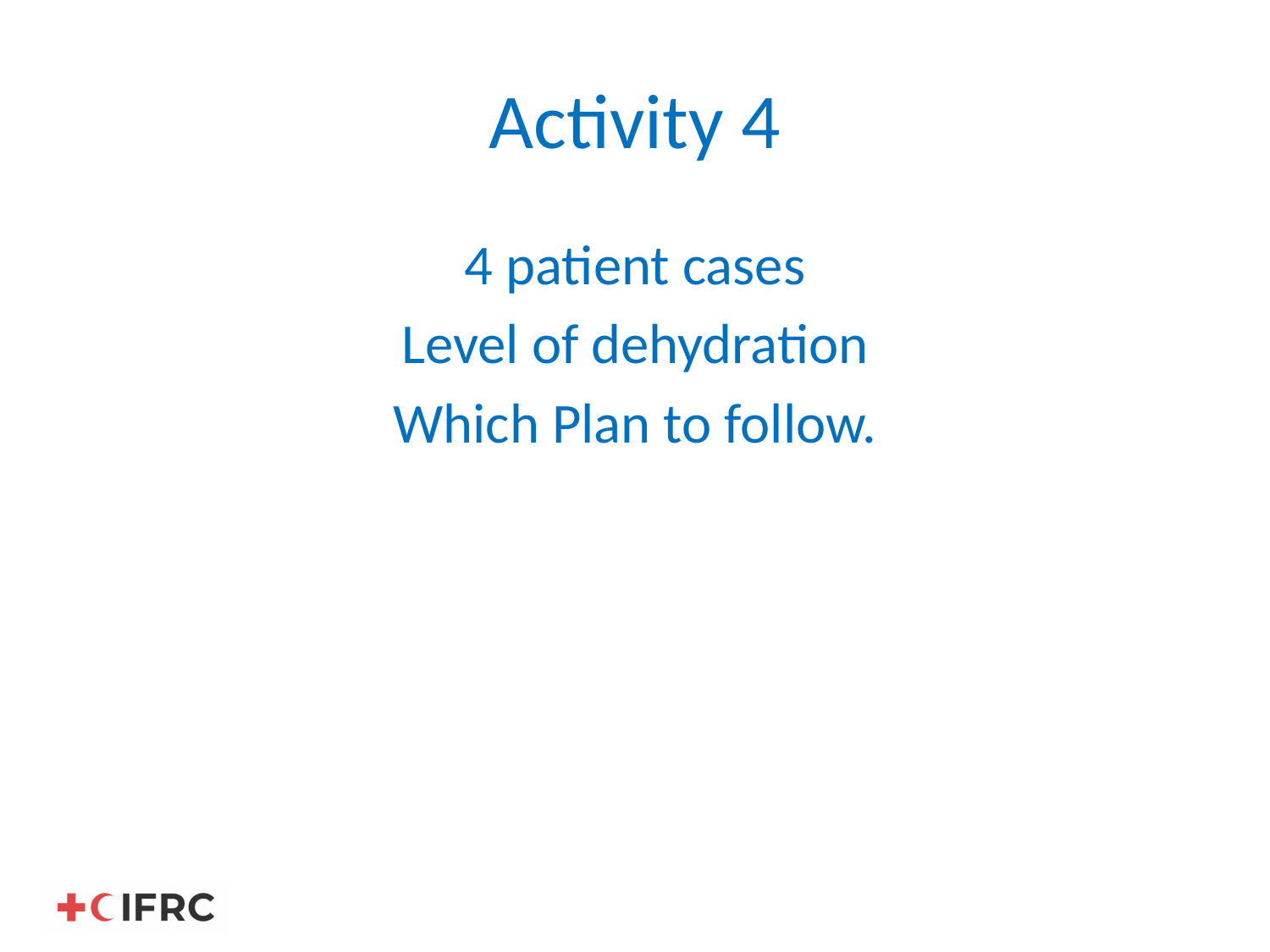

# Activity 4
4 patient cases
Level of dehydration
Which Plan to follow.